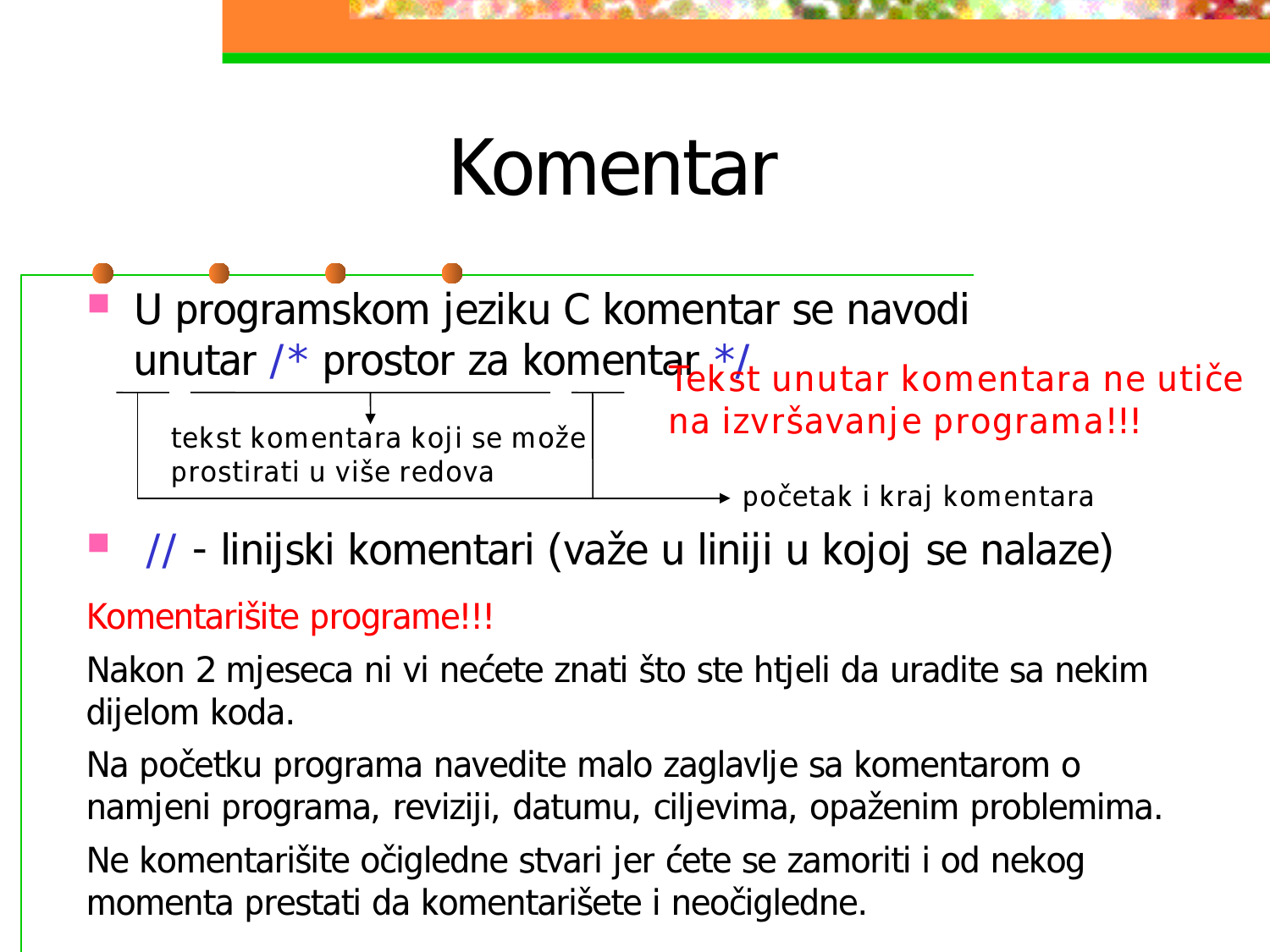

# Komentar
U programskom jeziku C komentar se navodi unutar /* prostor za komentar */
Tekst unutar komentara ne utiče na izvršavanje programa!!!

tekst komentara koji se može prostirati u više redova
početak i kraj komentara
 // - linijski komentari (važe u liniji u kojoj se nalaze)
Komentarišite programe!!!
Nakon 2 mjeseca ni vi nećete znati što ste htjeli da uradite sa nekim dijelom koda.
Na početku programa navedite malo zaglavlje sa komentarom o namjeni programa, reviziji, datumu, ciljevima, opaženim problemima.
Ne komentarišite očigledne stvari jer ćete se zamoriti i od nekog momenta prestati da komentarišete i neočigledne.